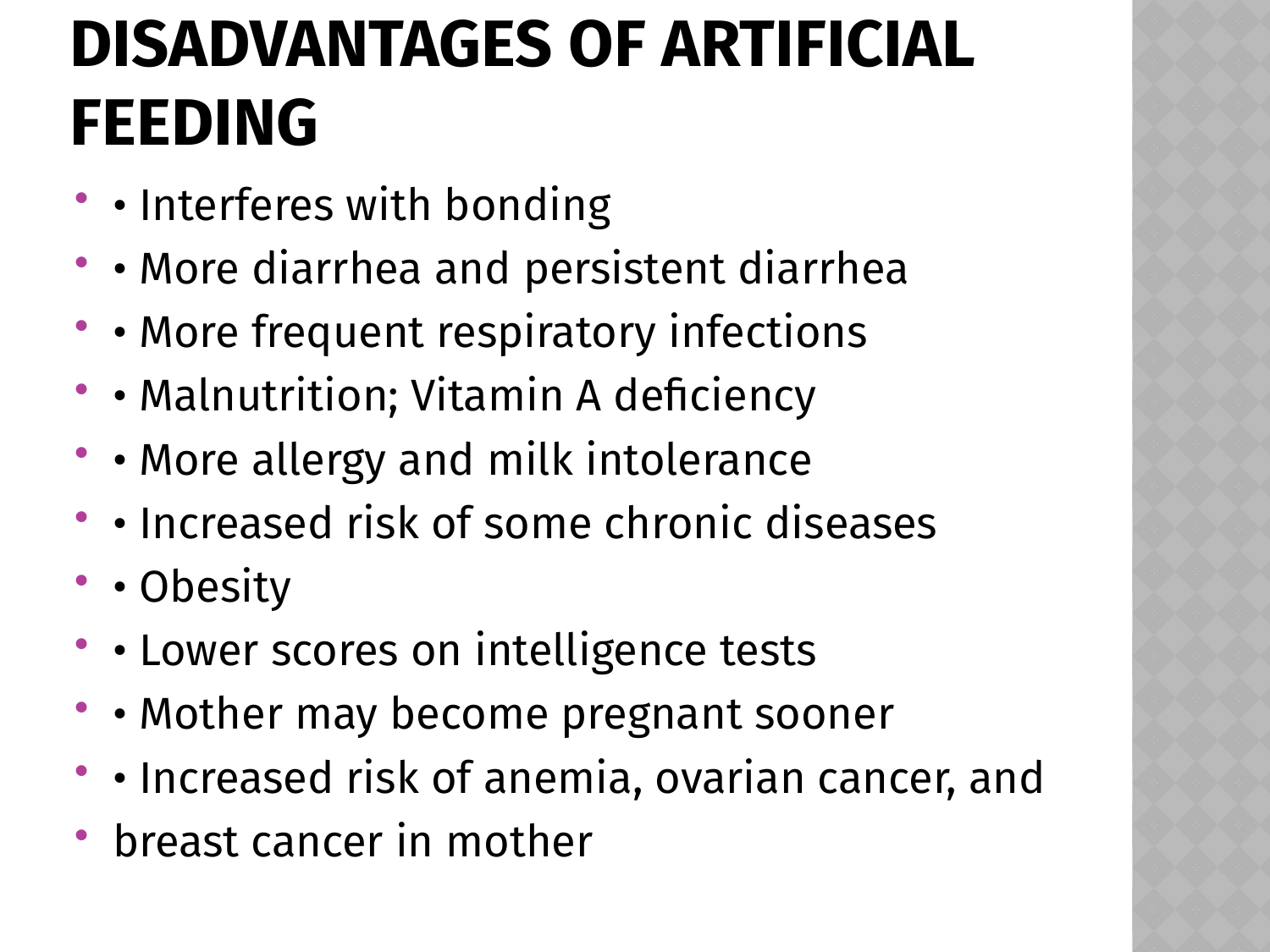

# Disadvantages of artificial feeding
• Interferes with bonding
• More diarrhea and persistent diarrhea
• More frequent respiratory infections
• Malnutrition; Vitamin A deficiency
• More allergy and milk intolerance
• Increased risk of some chronic diseases
• Obesity
• Lower scores on intelligence tests
• Mother may become pregnant sooner
• Increased risk of anemia, ovarian cancer, and
breast cancer in mother